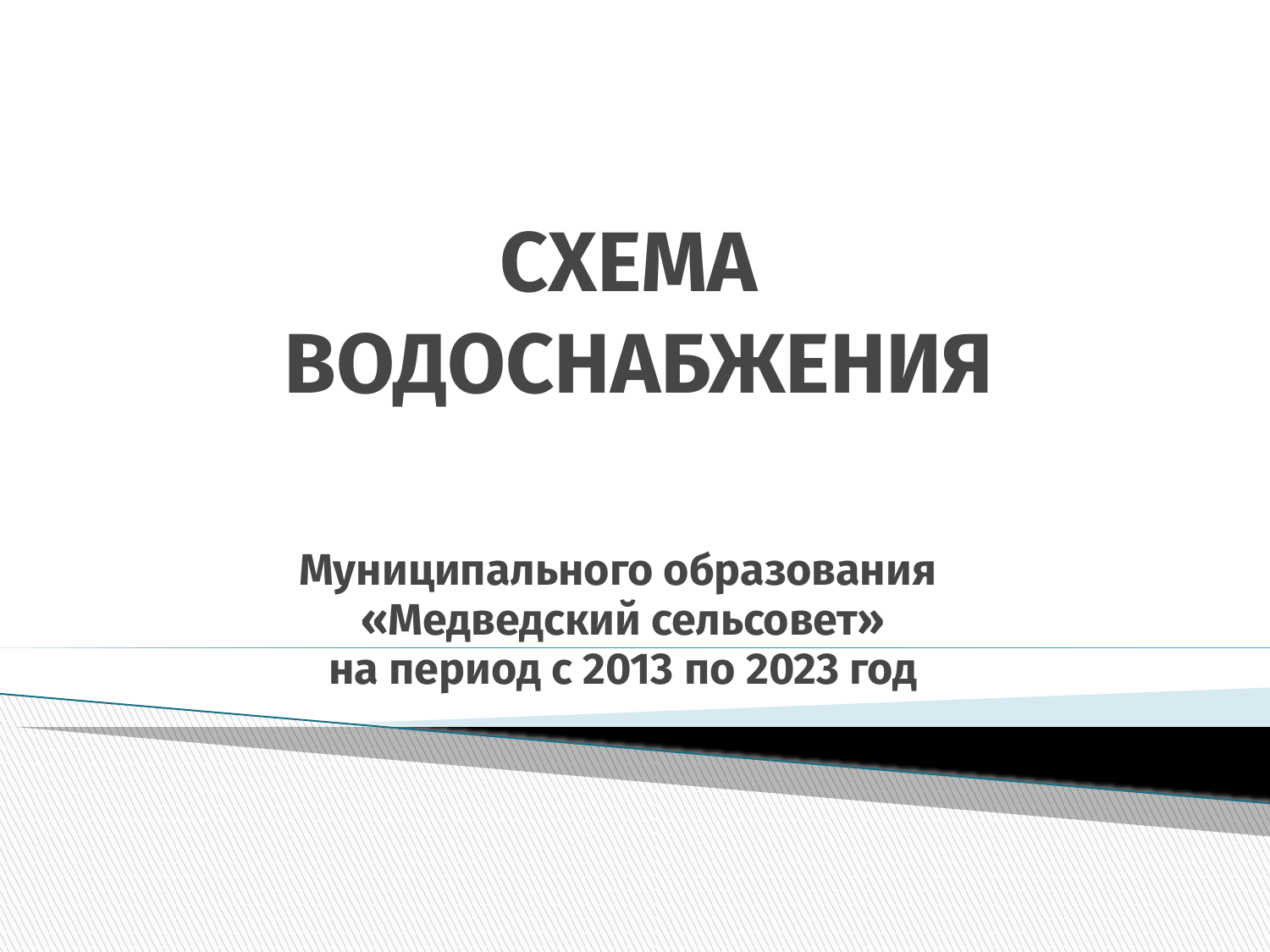

# СХЕМА ВОДОСНАБЖЕНИЯ
Муниципального образования
«Медведский сельсовет»
на период с 2013 по 2023 год